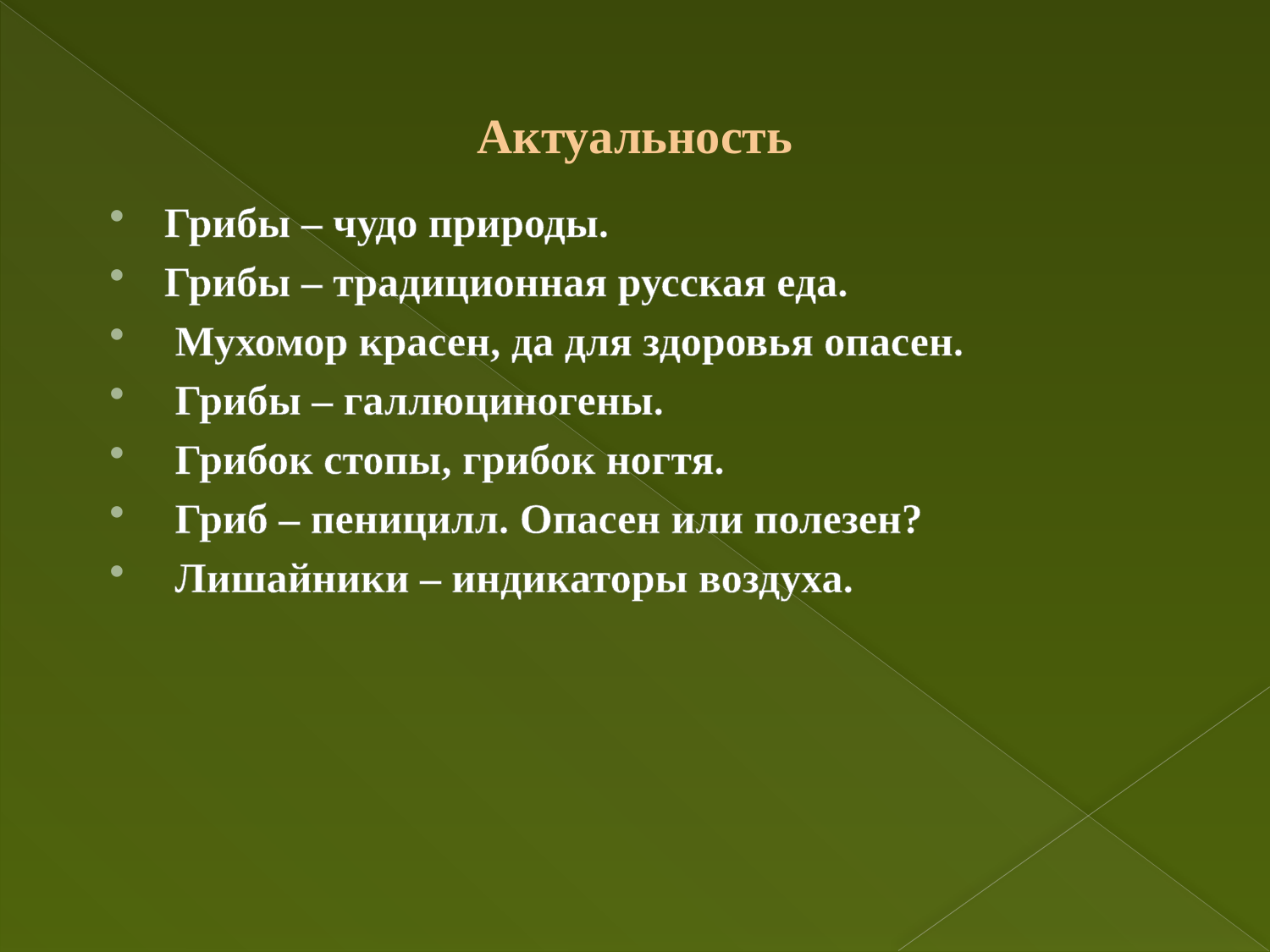

# Актуальность
Грибы – чудо природы.
Грибы – традиционная русская еда.
 Мухомор красен, да для здоровья опасен.
 Грибы – галлюциногены.
 Грибок стопы, грибок ногтя.
 Гриб – пеницилл. Опасен или полезен?
 Лишайники – индикаторы воздуха.